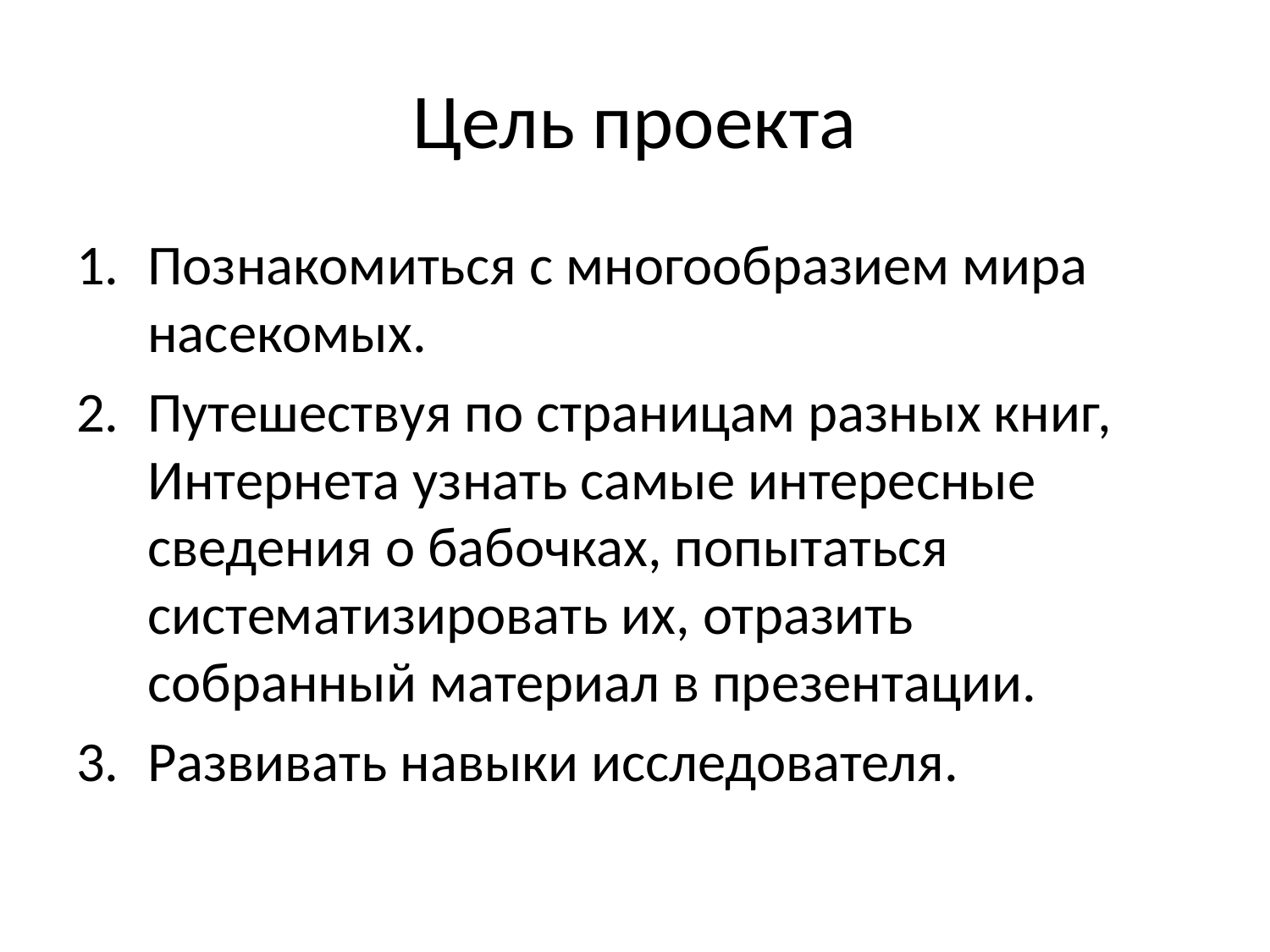

# Цель проекта
Познакомиться с многообразием мира насекомых.
Путешествуя по страницам разных книг, Интернета узнать самые интересные сведения о бабочках, попытаться систематизировать их, отразить собранный материал в презентации.
Развивать навыки исследователя.